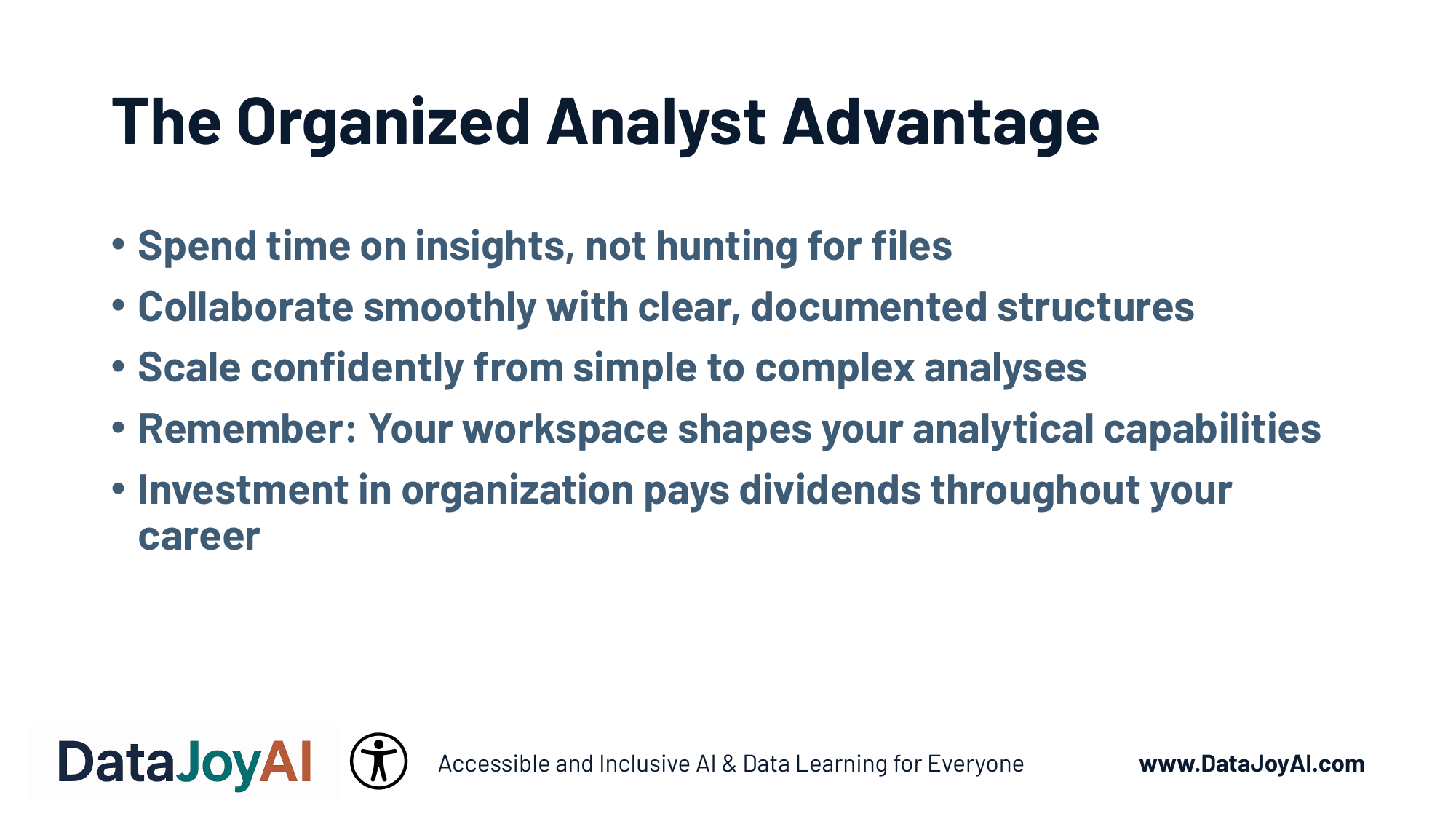

# The Organized Analyst Advantage
Spend time on insights, not hunting for files
Collaborate smoothly with clear, documented structures
Scale confidently from simple to complex analyses
Remember: Your workspace shapes your analytical capabilities
Investment in organization pays dividends throughout your career